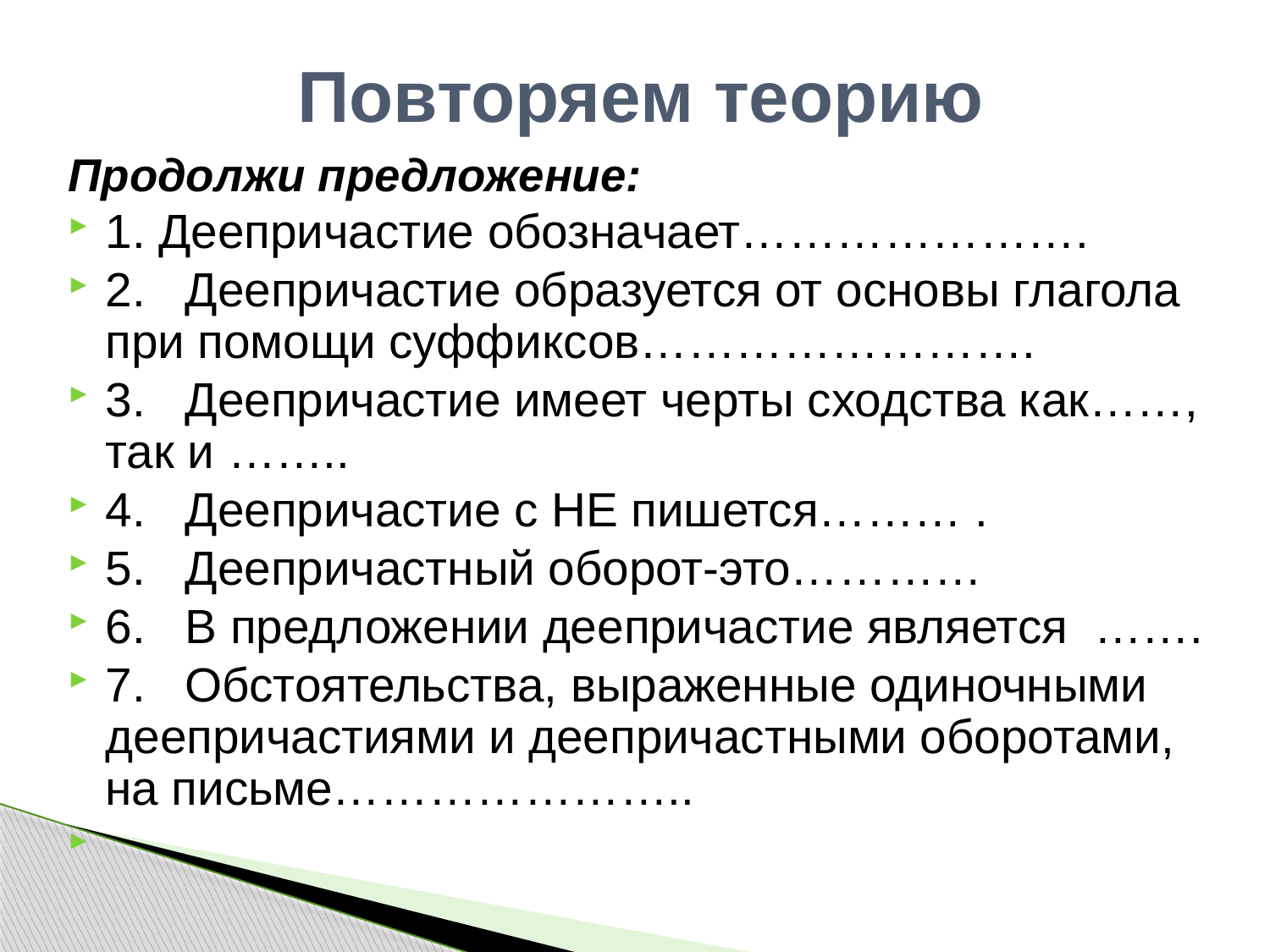

# Повторяем теорию
Продолжи предложение:
1. Деепричастие обозначает………………….
2.   Деепричастие образуется от основы глагола при помощи суффиксов…………………….
3.   Деепричастие имеет черты сходства как……, так и ……..
4.   Деепричастие с НЕ пишется……… .
5.   Деепричастный оборот-это…………
6.   В предложении деепричастие является  …….
7.   Обстоятельства, выраженные одиночными деепричастиями и деепричастными оборотами, на письме…………………..